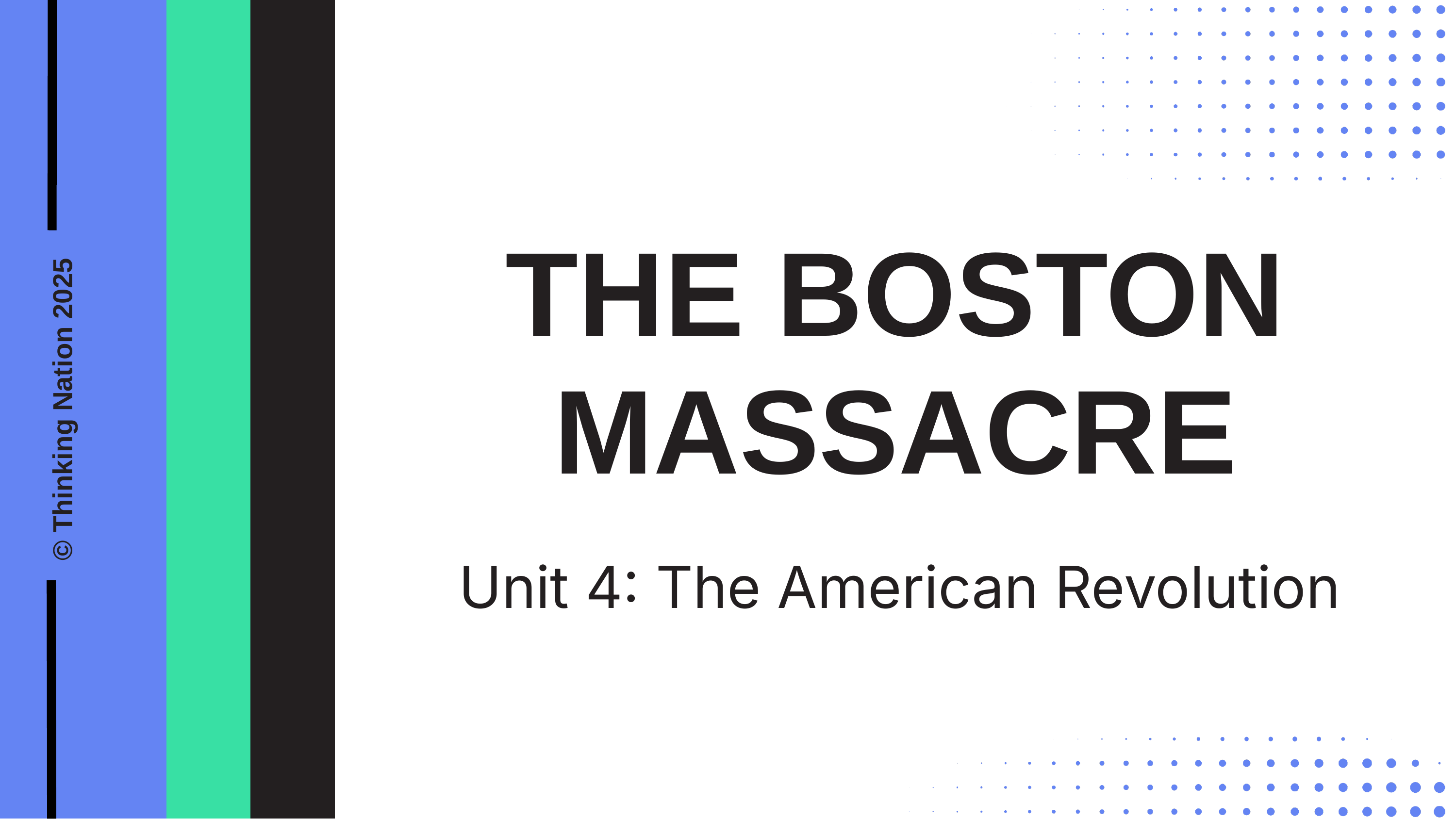

THE BOSTON MASSACRE
© Thinking Nation 2025
Unit 4: The American Revolution